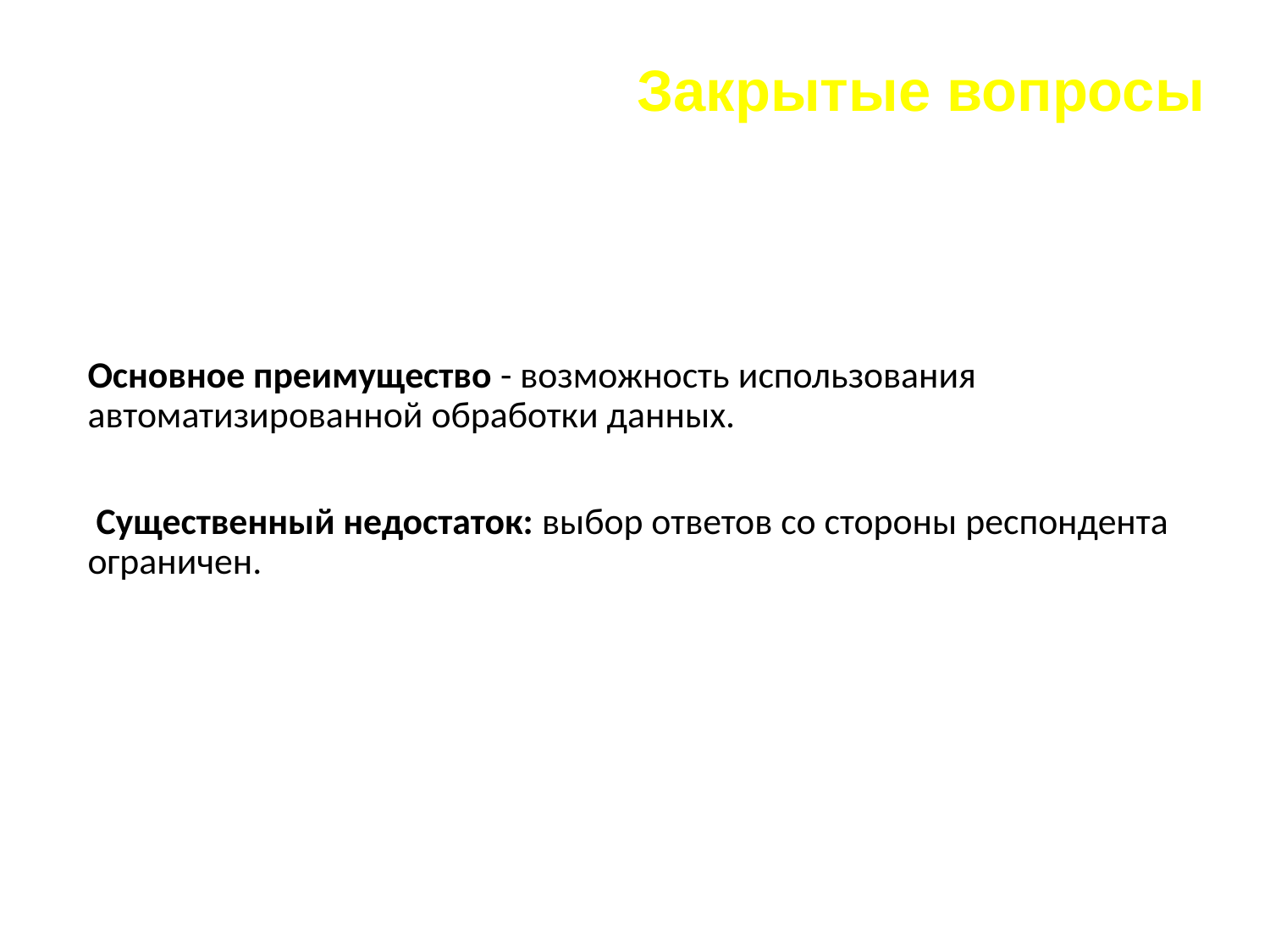

# Закрытые вопросы
Закрытые вопросы предполагают выбор ответов из полного набора вариантов, проводимых в анкете.

Основное преимущество - возможность использования автоматизированной обработки данных.

 Существенный недостаток: выбор ответов со стороны респондента ограничен.